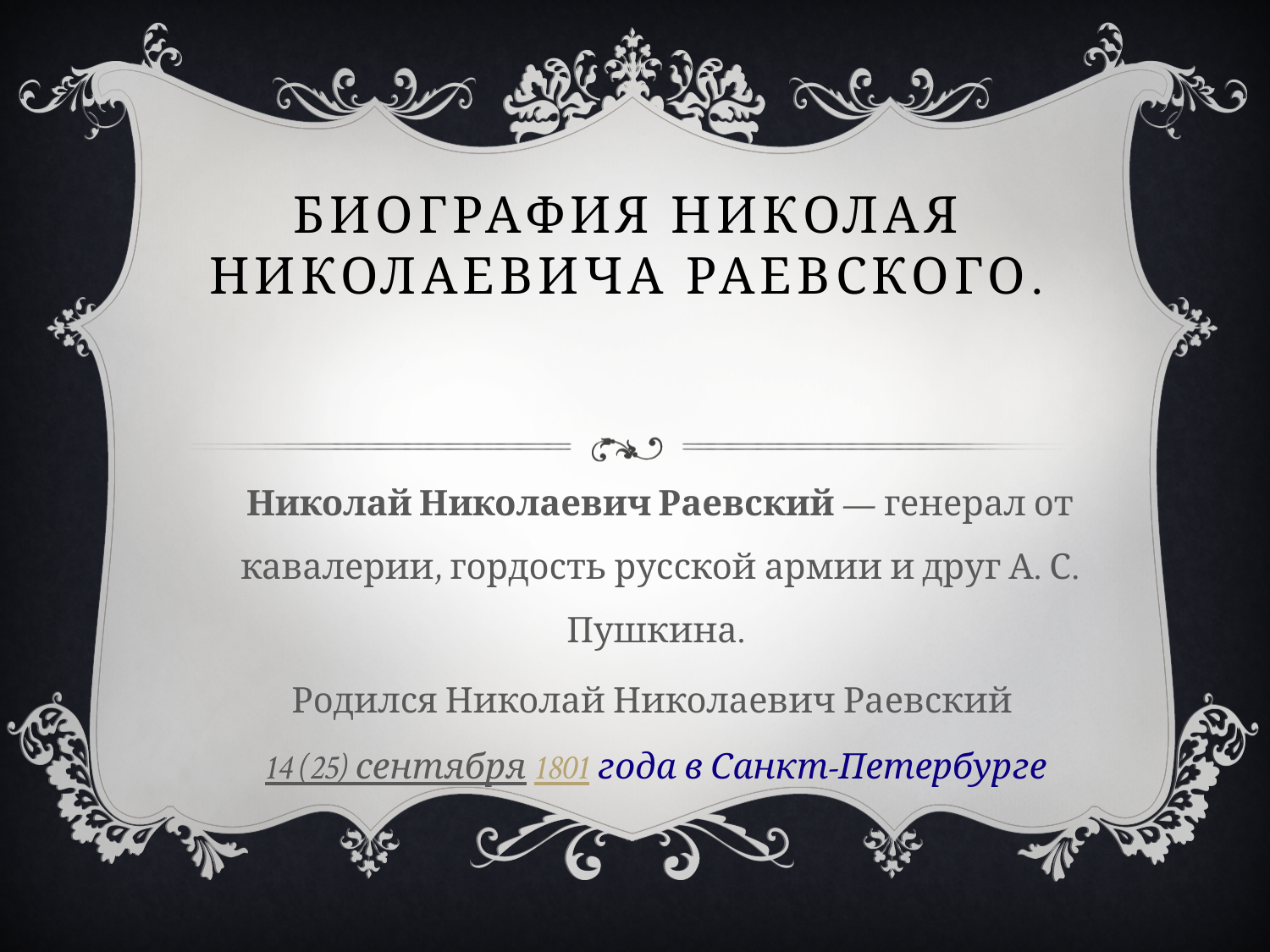

# Биография Николая Николаевича Раевского.
Николай Николаевич Раевский — генерал от кавалерии, гордость русской армии и друг А. С. Пушкина.
Родился Николай Николаевич Раевский  14 (25) сентября 1801 года в Санкт-Петербурге